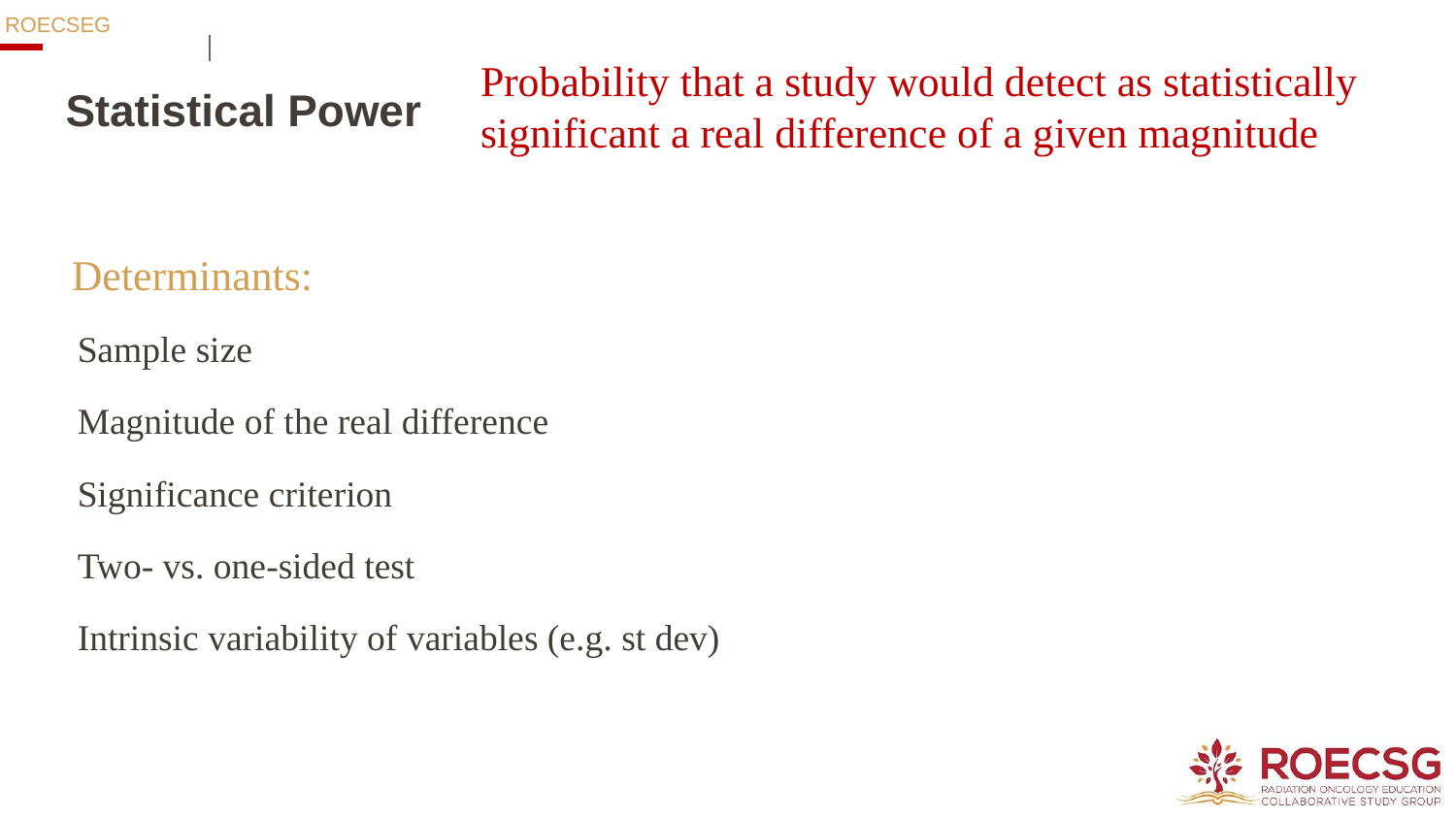

Probability that a study would detect as statistically
significant a real difference of a given magnitude
# Statistical Power
Determinants:
Sample size
Magnitude of the real difference
Significance criterion
Two- vs. one-sided test
Intrinsic variability of variables (e.g. st dev)